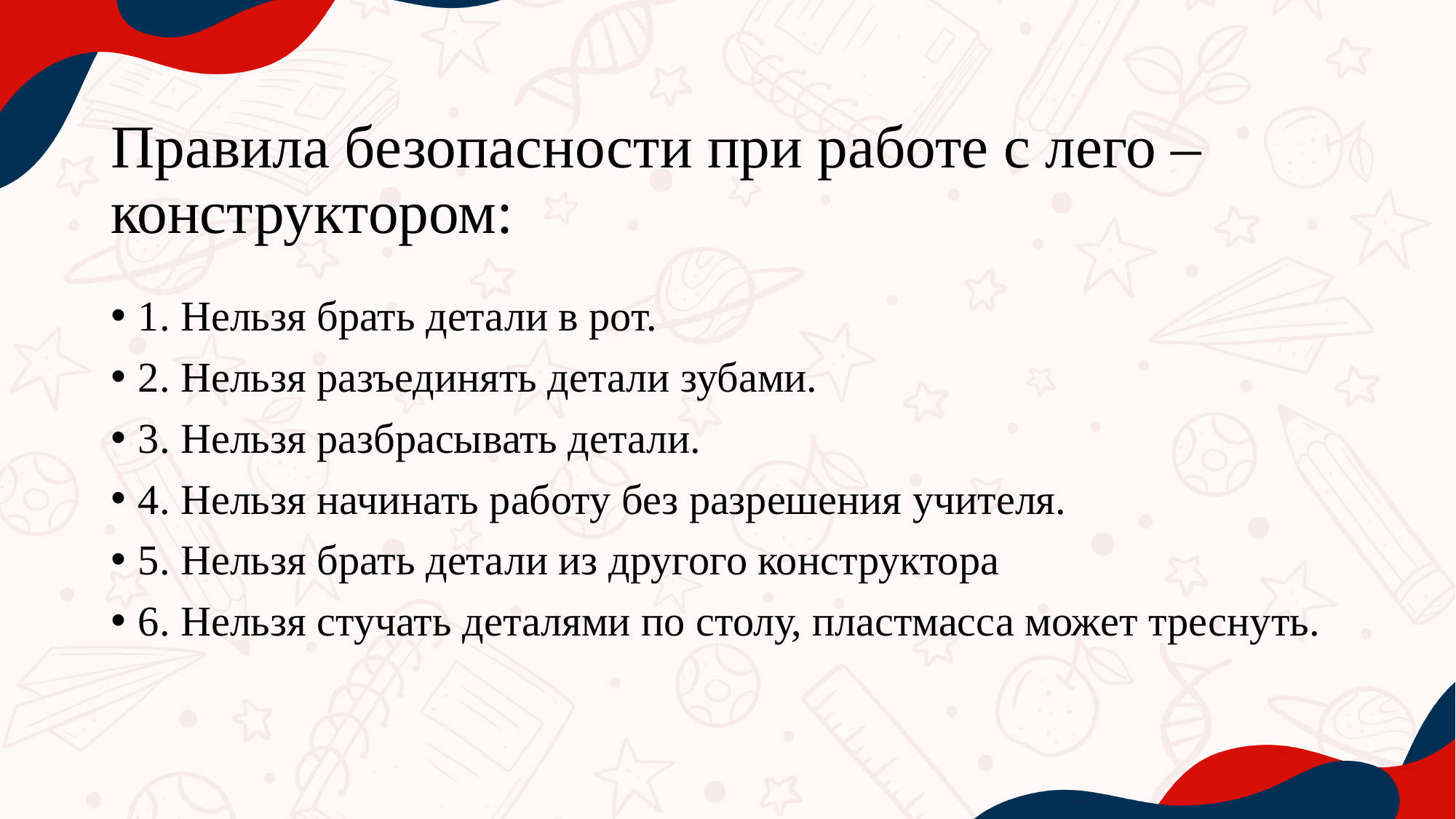

# Правила безопасности при работе с лего – конструктором:
1. Нельзя брать детали в рот.
2. Нельзя разъединять детали зубами.
3. Нельзя разбрасывать детали.
4. Нельзя начинать работу без разрешения учителя.
5. Нельзя брать детали из другого конструктора
6. Нельзя стучать деталями по столу, пластмасса может треснуть.